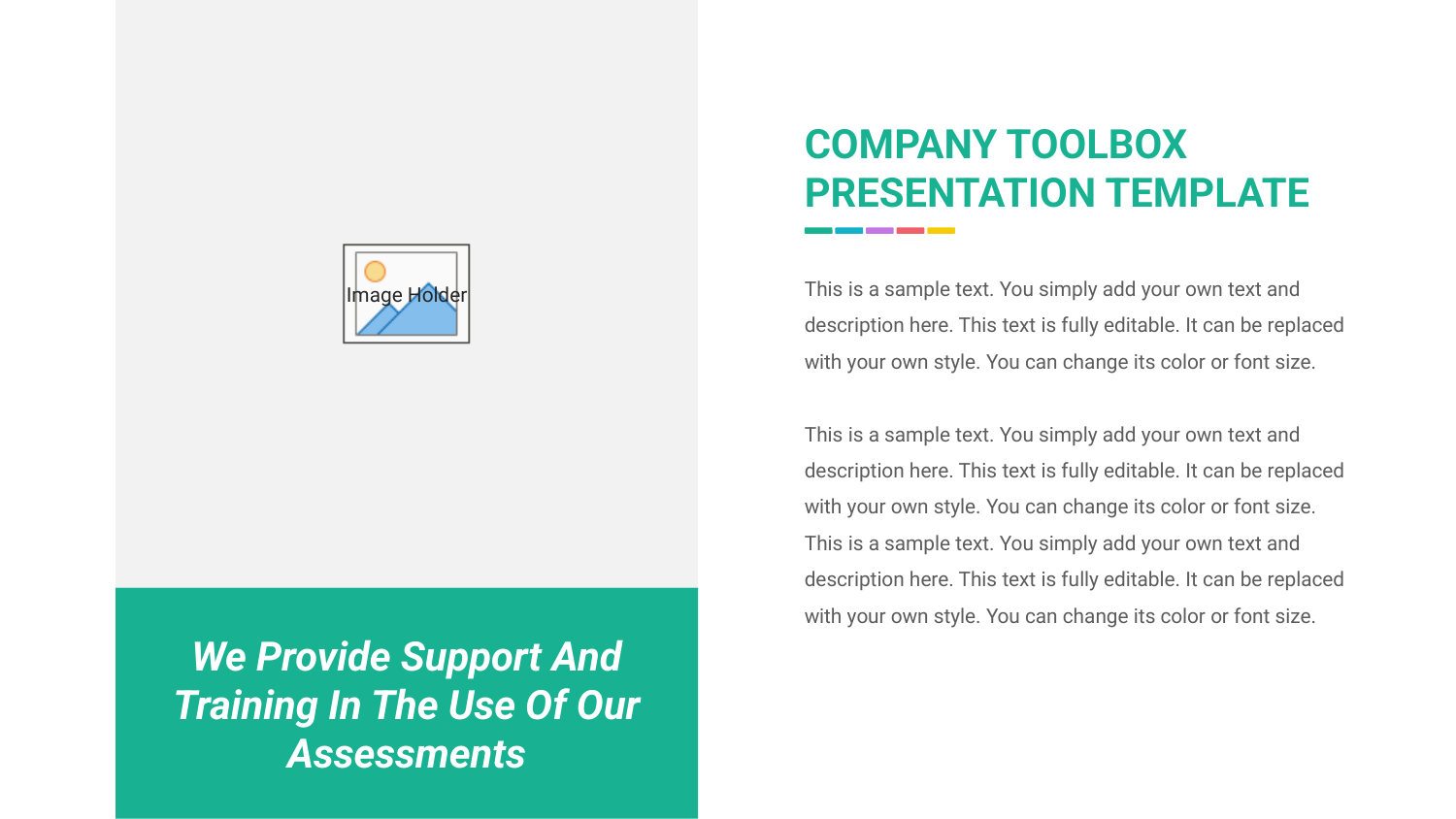

COMPANY TOOLBOX PRESENTATION TEMPLATE

This is a sample text. You simply add your own text and description here. This text is fully editable. It can be replaced with your own style. You can change its color or font size.

This is a sample text. You simply add your own text and description here. This text is fully editable. It can be replaced with your own style. You can change its color or font size. This is a sample text. You simply add your own text and description here. This text is fully editable. It can be replaced with your own style. You can change its color or font size.
We Provide Support And Training In The Use Of Our Assessments